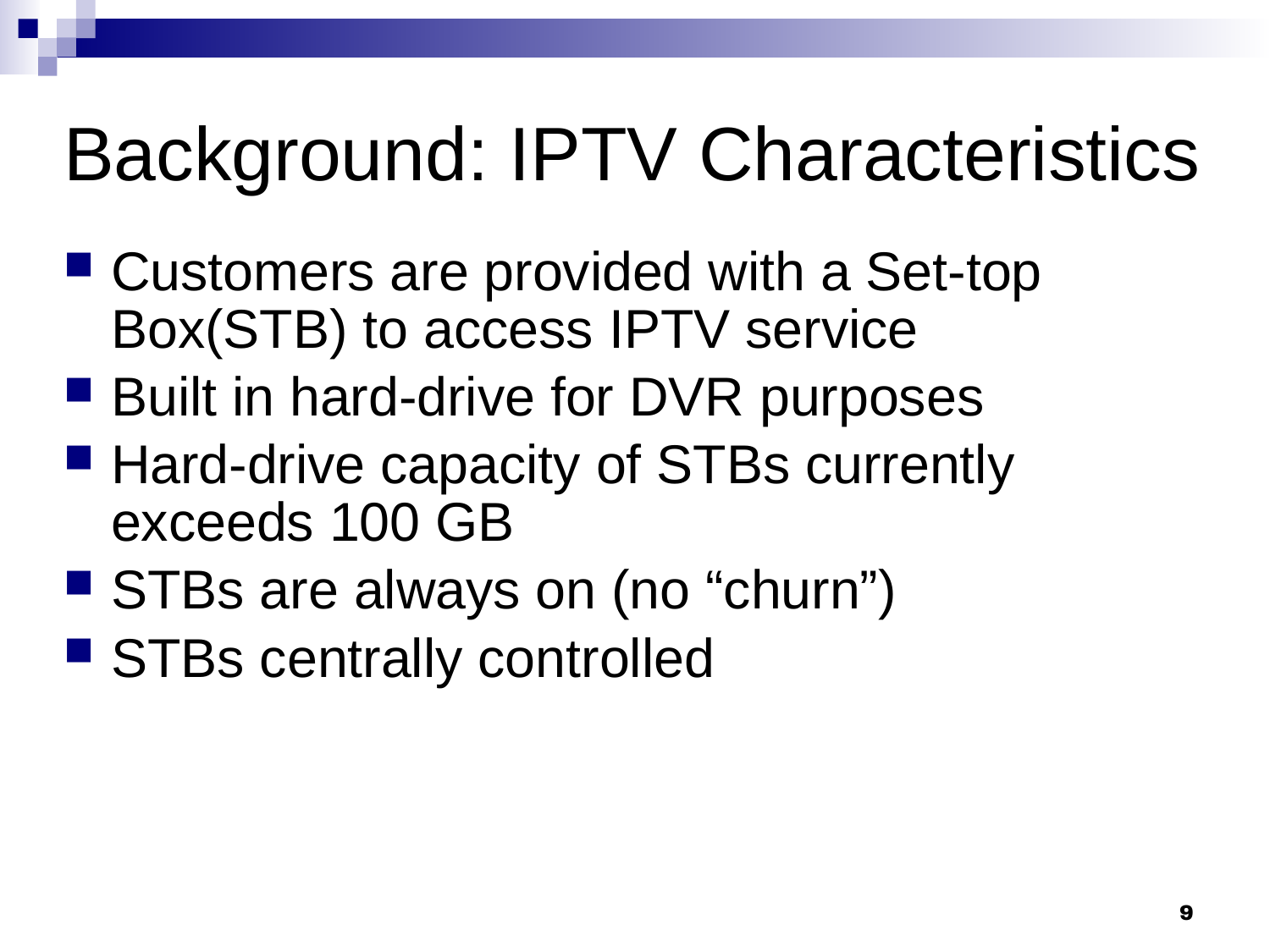

# Background: IPTV Characteristics
Customers are provided with a Set-top Box(STB) to access IPTV service
Built in hard-drive for DVR purposes
Hard-drive capacity of STBs currently exceeds 100 GB
STBs are always on (no “churn”)
STBs centrally controlled

9